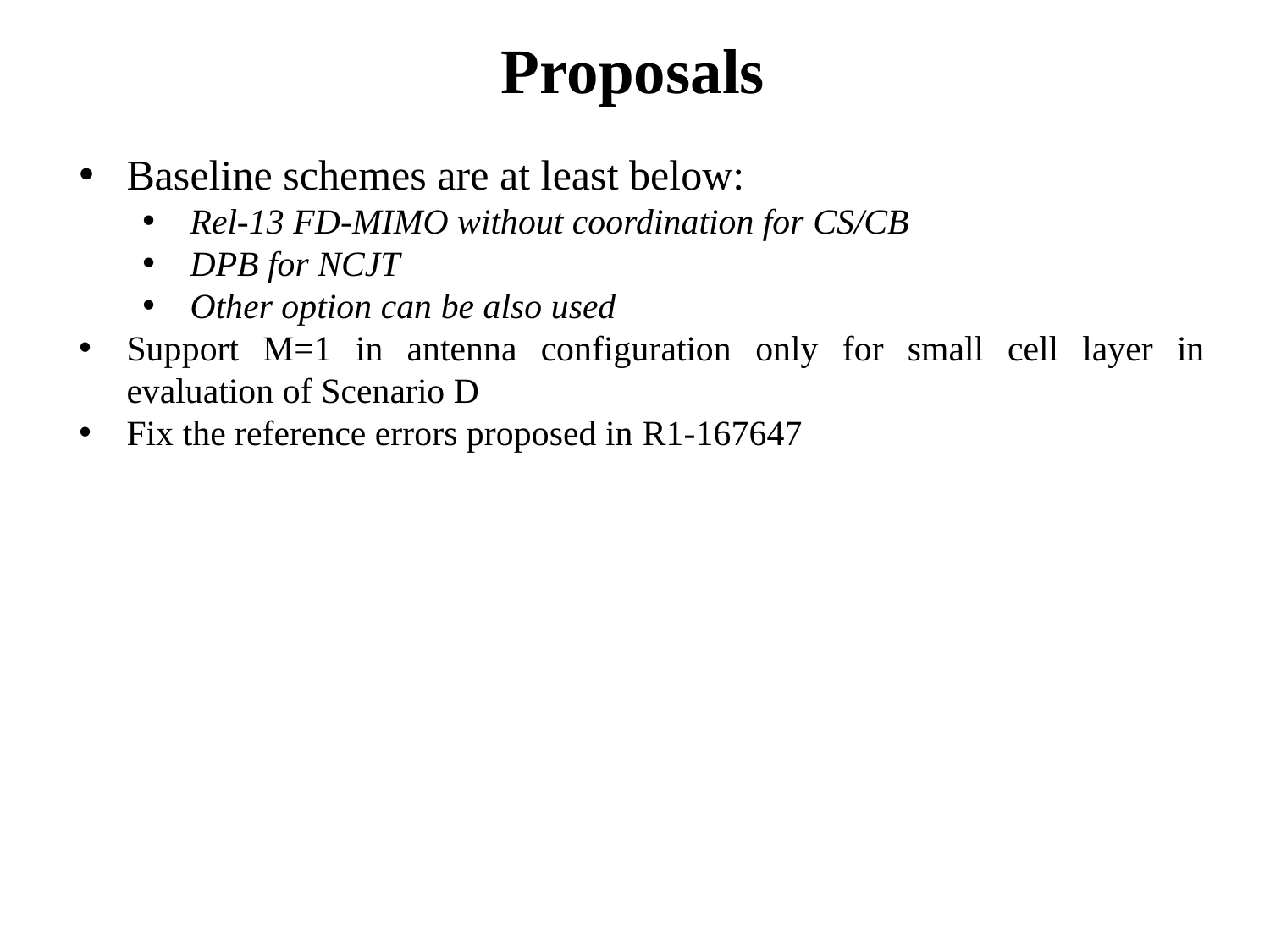

# Proposals
Baseline schemes are at least below:
Rel-13 FD-MIMO without coordination for CS/CB
DPB for NCJT
Other option can be also used
Support M=1 in antenna configuration only for small cell layer in evaluation of Scenario D
Fix the reference errors proposed in R1-167647